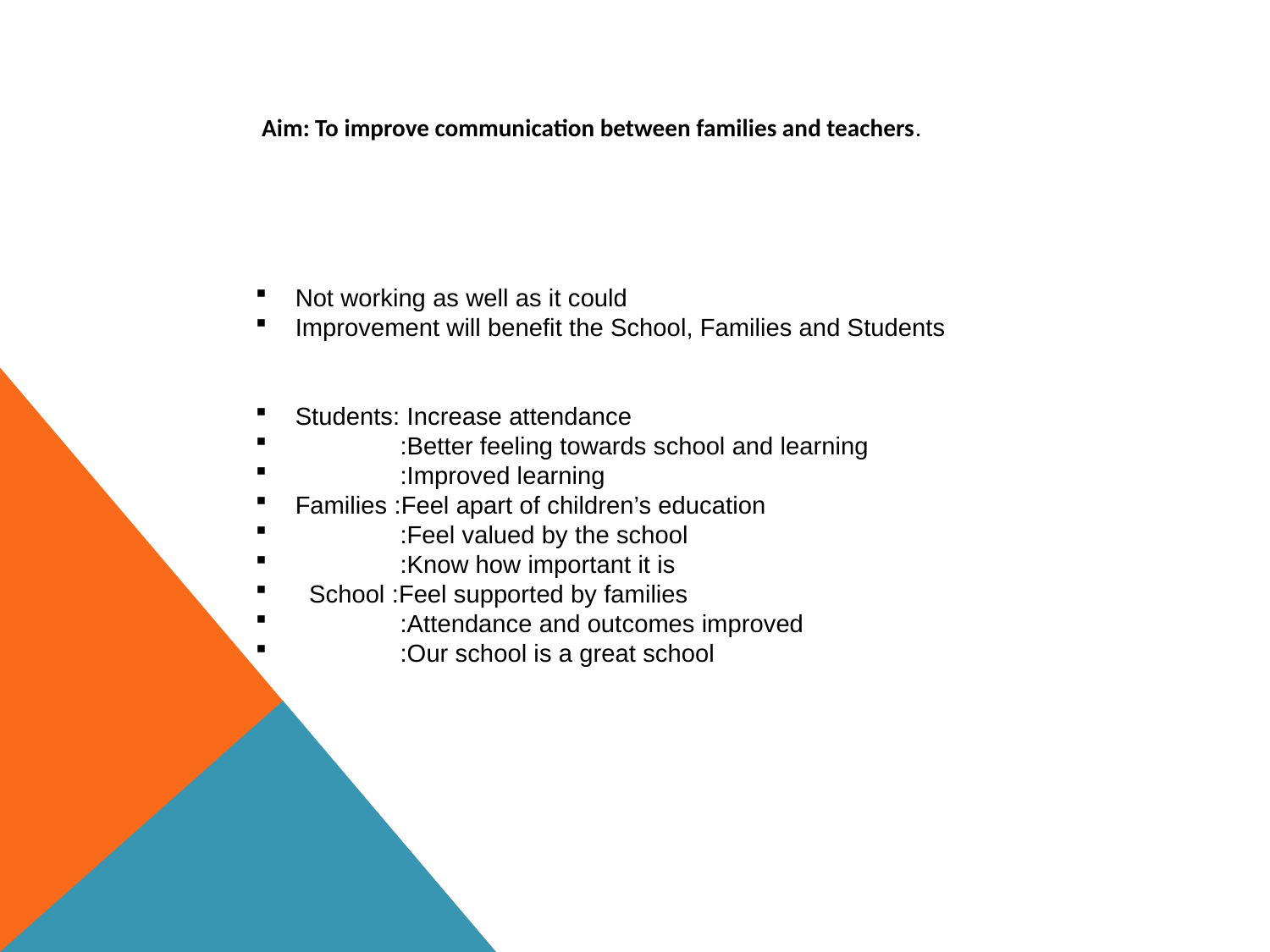

Aim: To improve communication between families and teachers.
Not working as well as it could
Improvement will benefit the School, Families and Students

Students: Increase attendance
               :Better feeling towards school and learning
               :Improved learning
Families :Feel apart of children’s education
               :Feel valued by the school
               :Know how important it is
  School :Feel supported by families
               :Attendance and outcomes improved
               :Our school is a great school